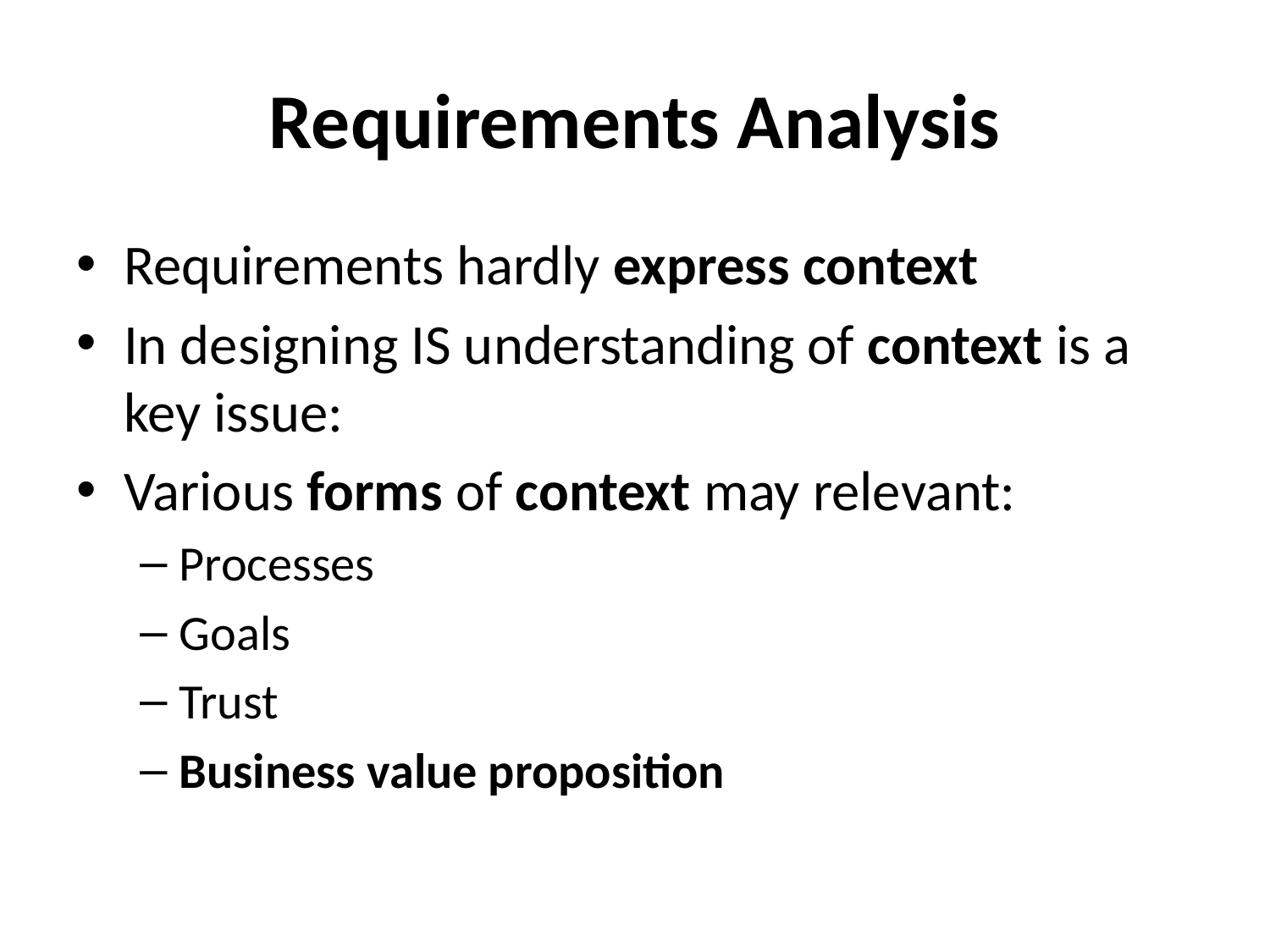

# Requirements Analysis
Requirements hardly express context
In designing IS understanding of context is a key issue:
Various forms of context may relevant:
Processes
Goals
Trust
Business value proposition